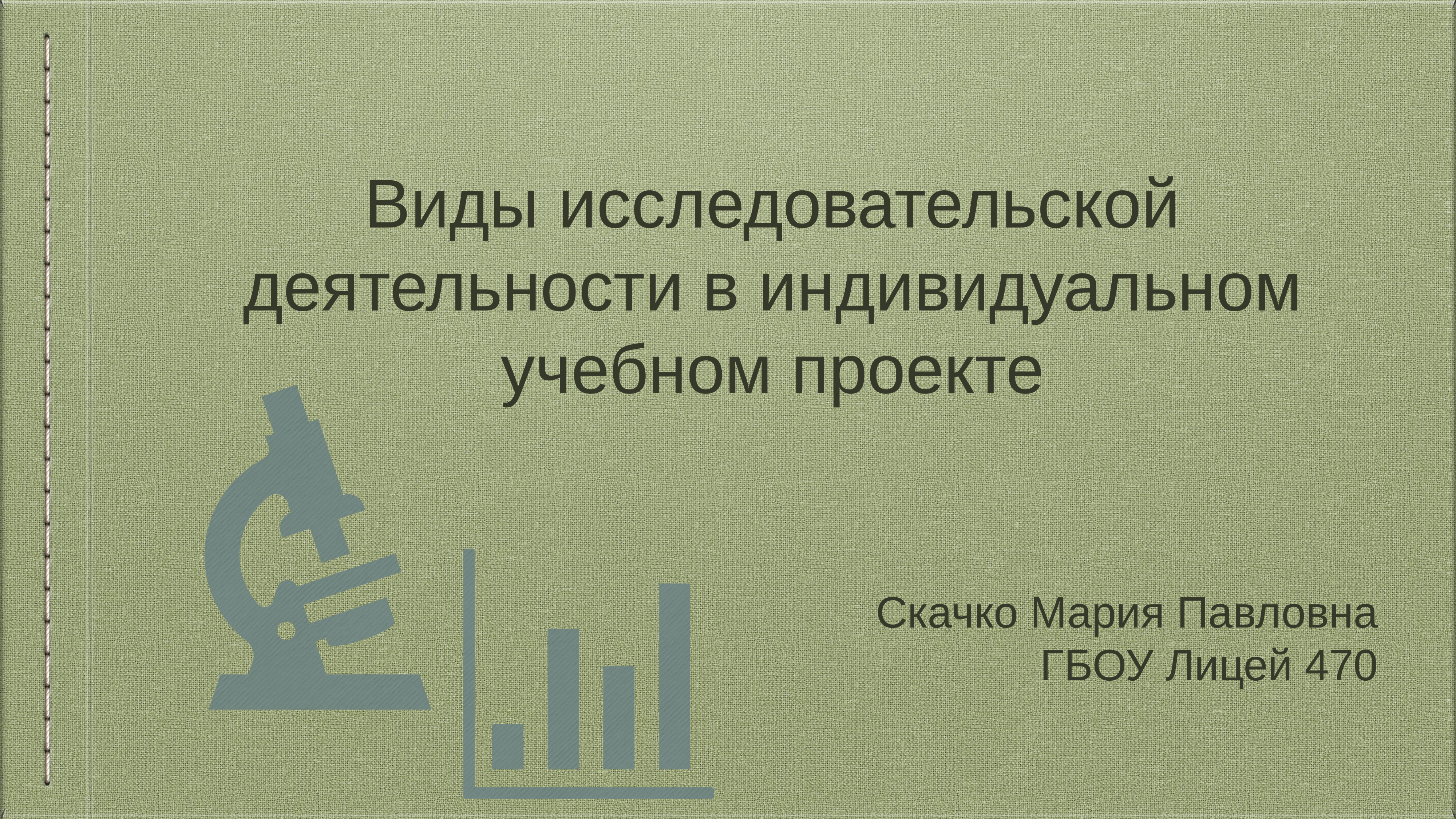

# Виды исследовательской деятельности в индивидуальном учебном проекте

Скачко Мария Павловна
ГБОУ Лицей 470